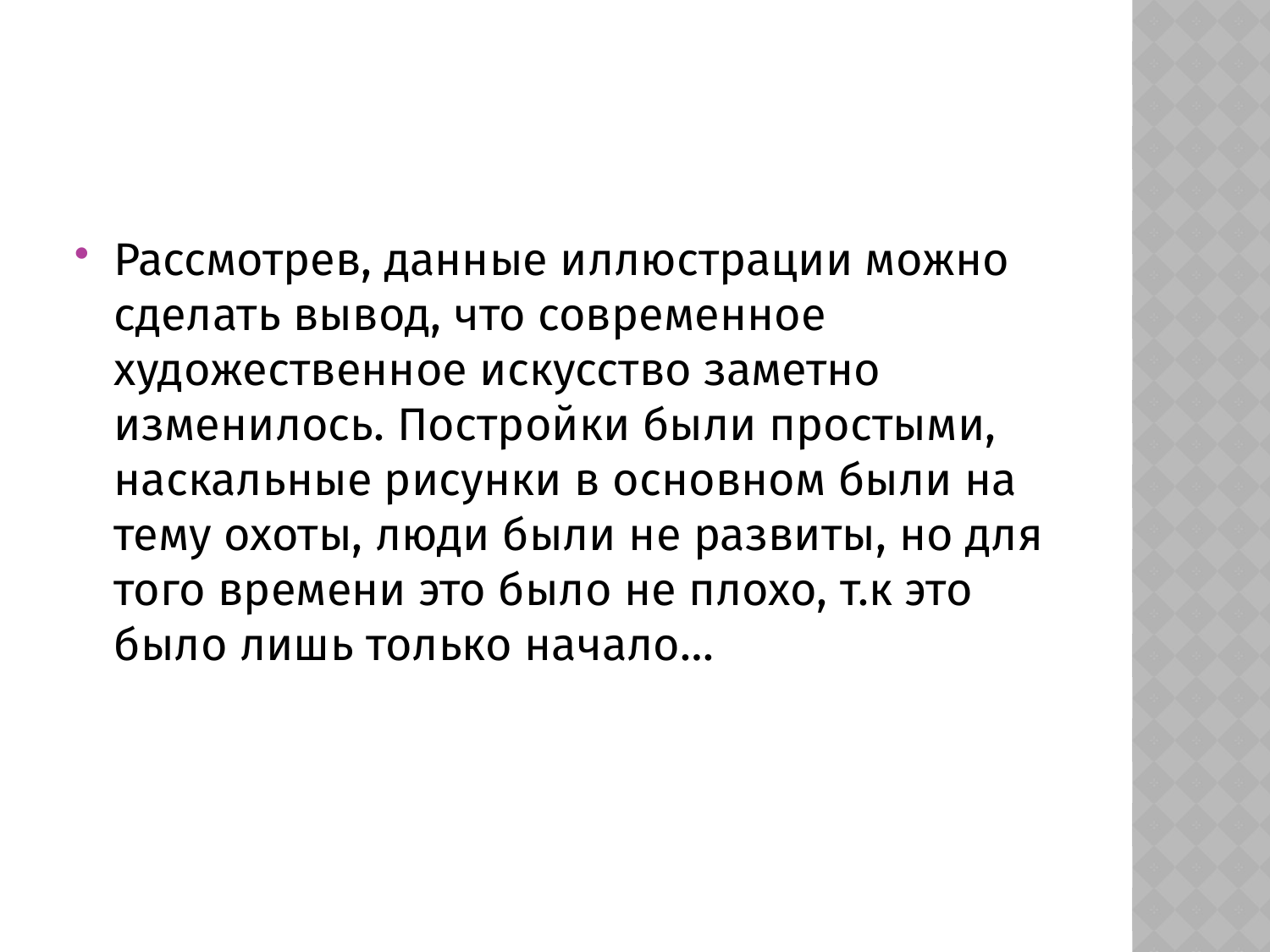

#
Рассмотрев, данные иллюстрации можно сделать вывод, что современное художественное искусство заметно изменилось. Постройки были простыми, наскальные рисунки в основном были на тему охоты, люди были не развиты, но для того времени это было не плохо, т.к это было лишь только начало…